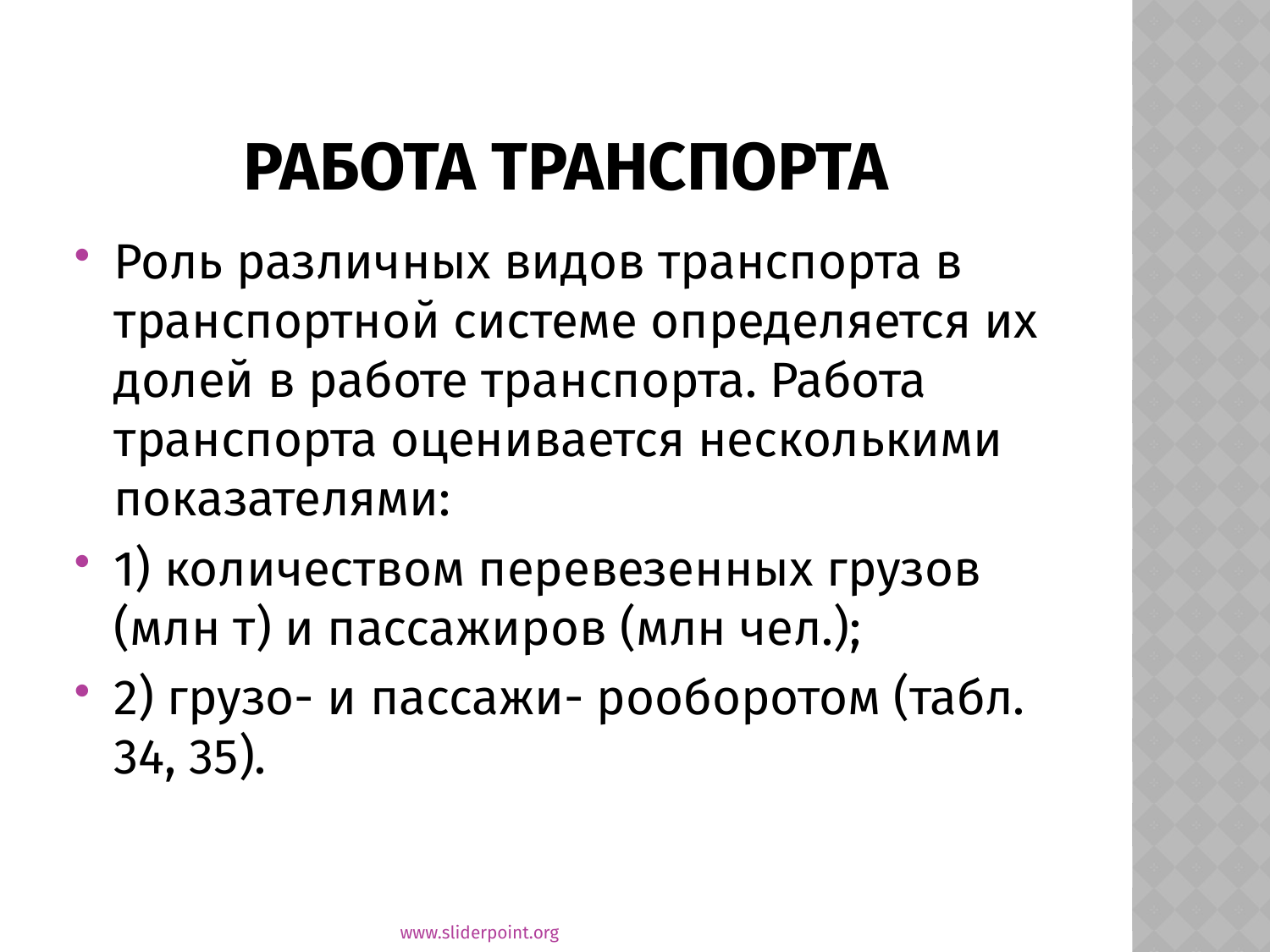

# Работа транспорта
Роль различных видов транспорта в транспортной системе определяется их долей в работе транспорта. Работа транспорта оценивается несколькими показателями:
1) количеством перевезенных грузов (млн т) и пассажиров (млн чел.);
2) грузо- и пассажи- рооборотом (табл. 34, 35).

www.sliderpoint.org